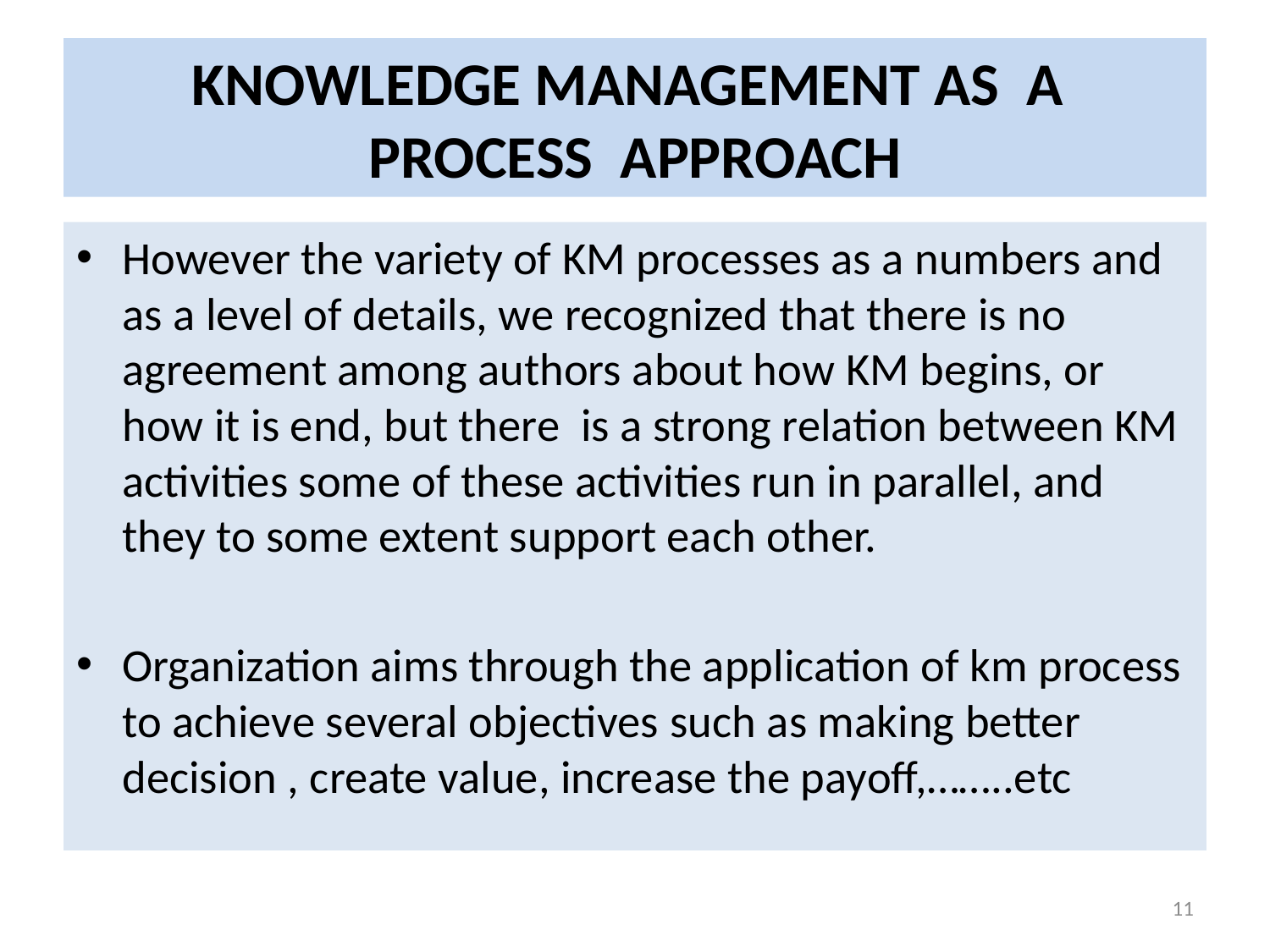

# KNOWLEDGE MANAGEMENT AS  A  PROCESS  APPROACH
However the variety of KM processes as a numbers and as a level of details, we recognized that there is no agreement among authors about how KM begins, or how it is end, but there  is a strong relation between KM activities some of these activities run in parallel, and they to some extent support each other.

Organization aims through the application of km process to achieve several objectives such as making better decision , create value, increase the payoff,……..etc
11